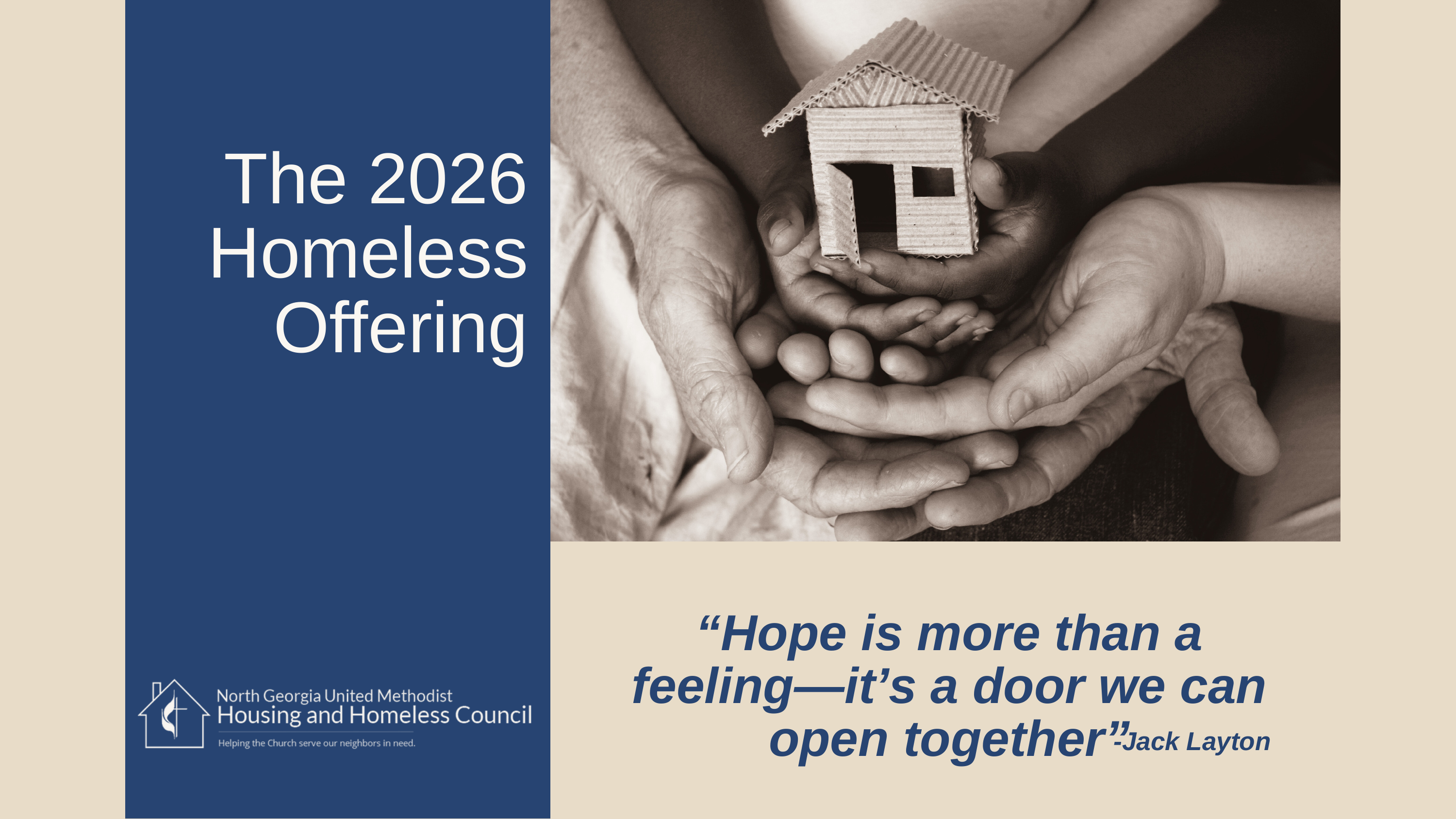

The 2026 Homeless Offering
“Hope is more than a feeling—it’s a door we can open together”

-Jack Layton